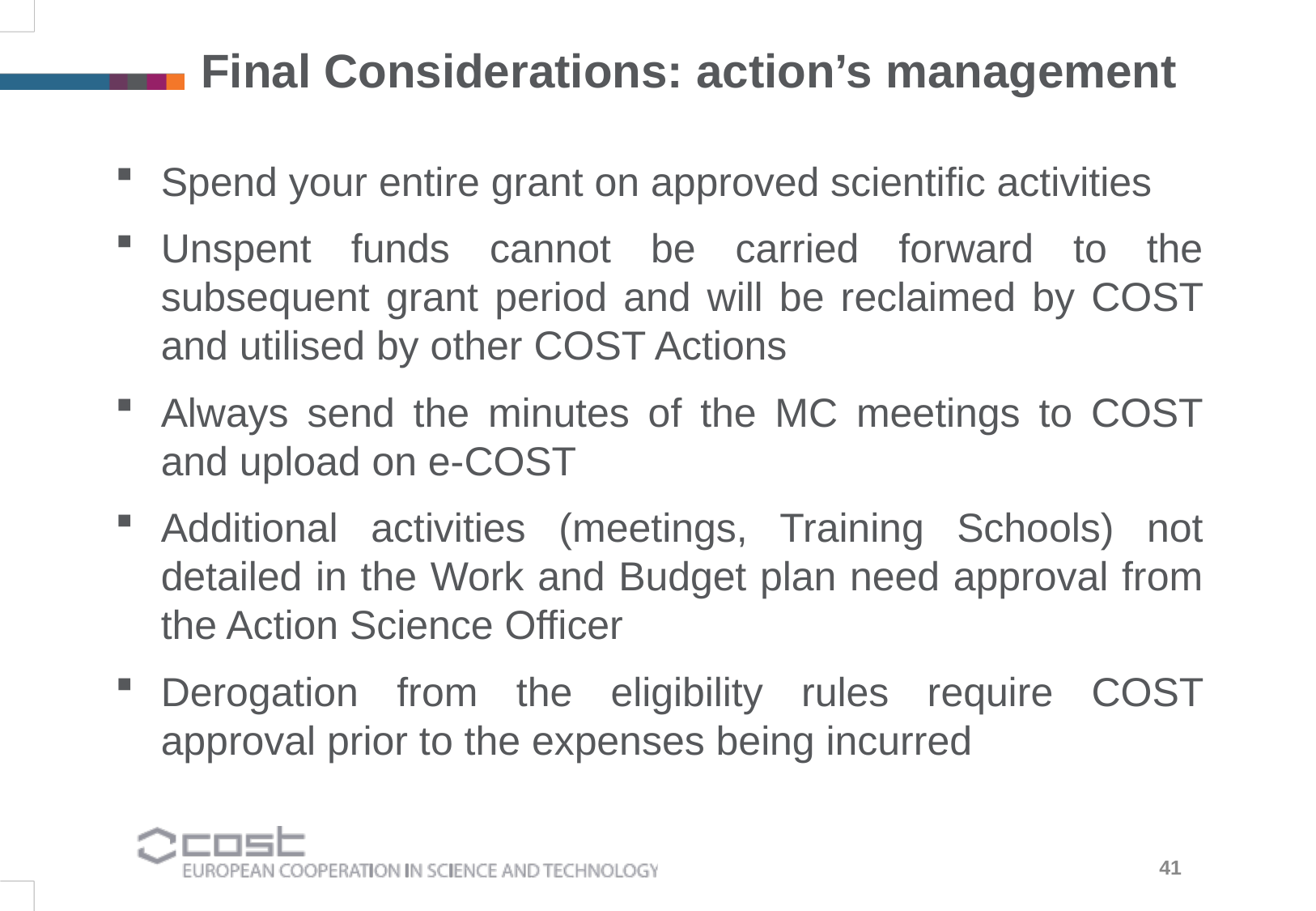

Final Considerations: action’s management
Spend your entire grant on approved scientific activities
Unspent funds cannot be carried forward to the subsequent grant period and will be reclaimed by COST and utilised by other COST Actions
Always send the minutes of the MC meetings to COST and upload on e-COST
Additional activities (meetings, Training Schools) not detailed in the Work and Budget plan need approval from the Action Science Officer
Derogation from the eligibility rules require COST approval prior to the expenses being incurred

41